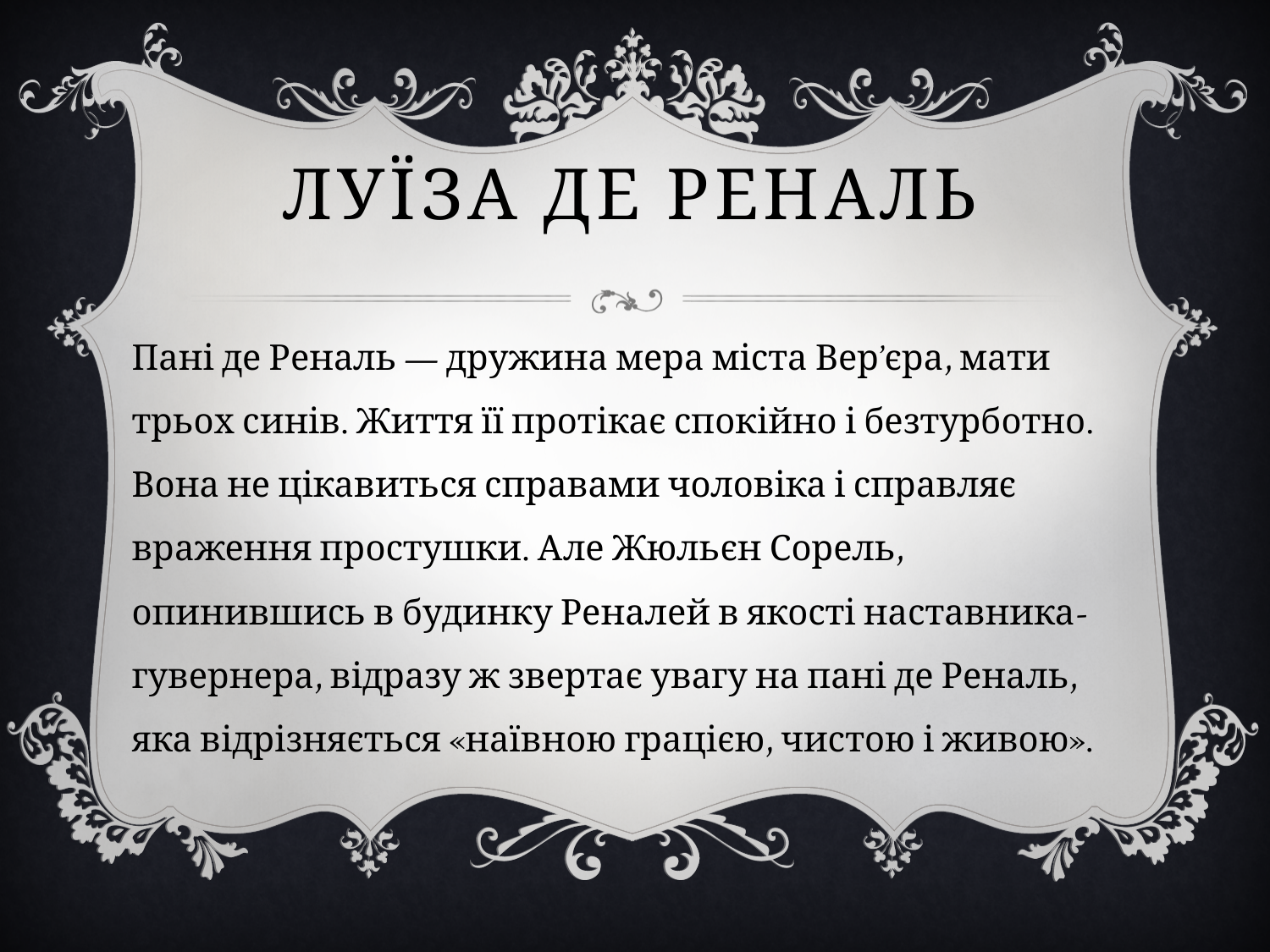

# Луїза де Реналь
Пані де Реналь — дружина мера міста Вер’єра, мати трьох синів. Життя її протікає спокійно і безтурботно. Вона не цікавиться справами чоловіка і справляє враження простушки. Але Жюльєн Сорель, опинившись в будинку Реналей в якості наставника-гувернера, відразу ж звертає увагу на пані де Реналь, яка відрізняється «наївною грацією, чистою і живою».